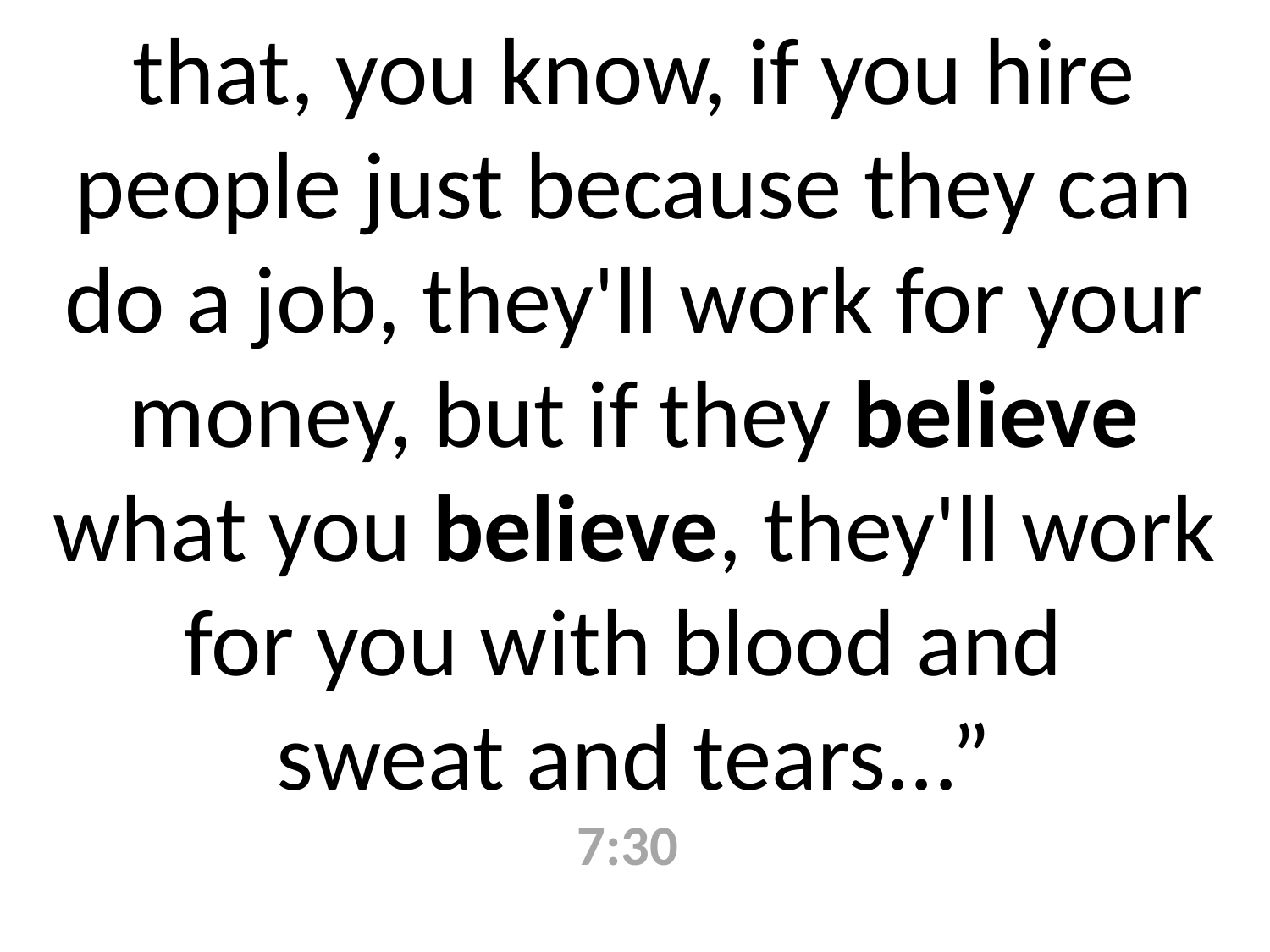

that, you know, if you hire people just because they can do a job, they'll work for your money, but if they believe what you believe, they'll work for you with blood and
sweat and tears...”
7:30